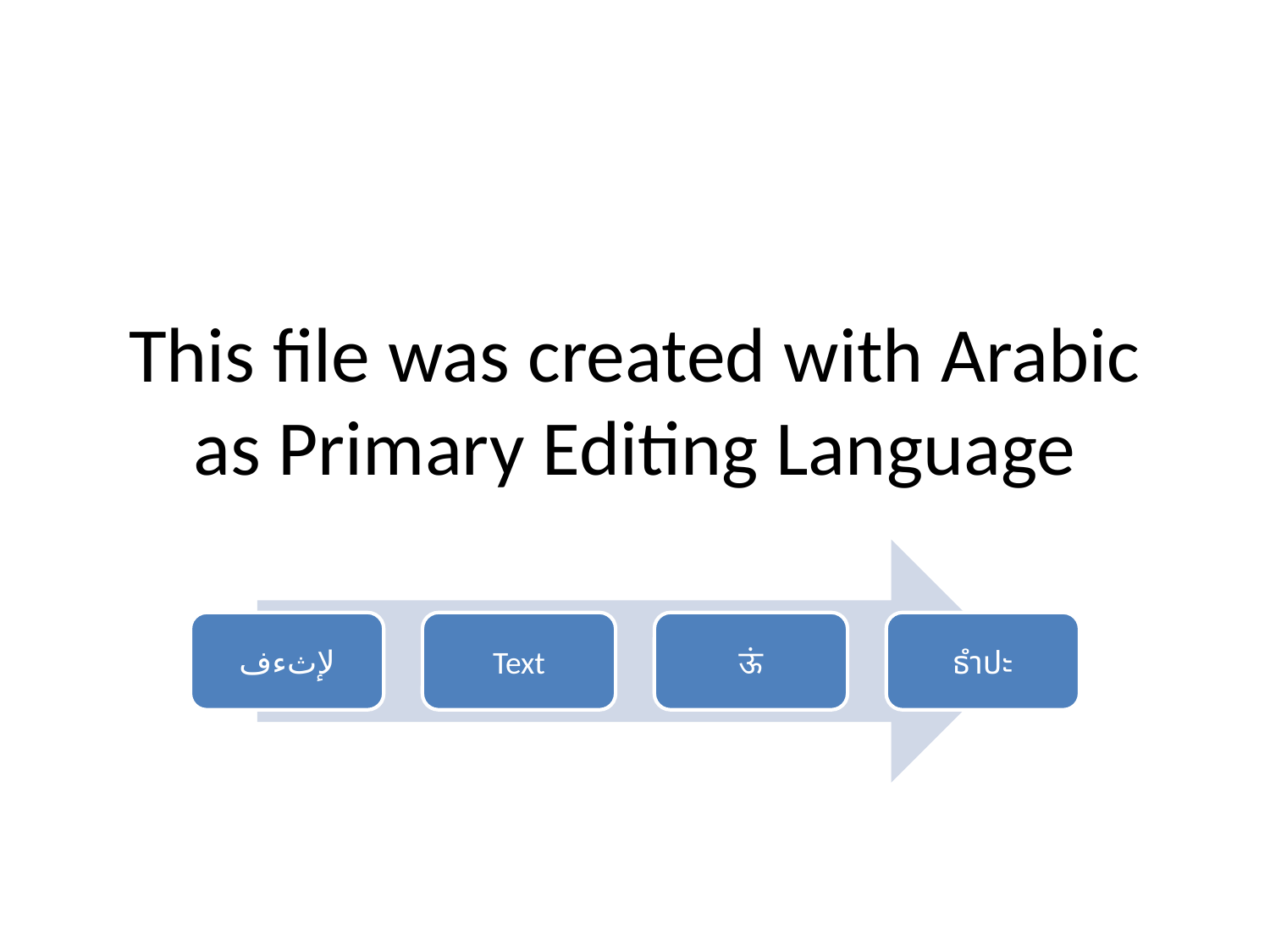

# This file was created with Arabic as Primary Editing Language
Text
ऊं
ธำปะ